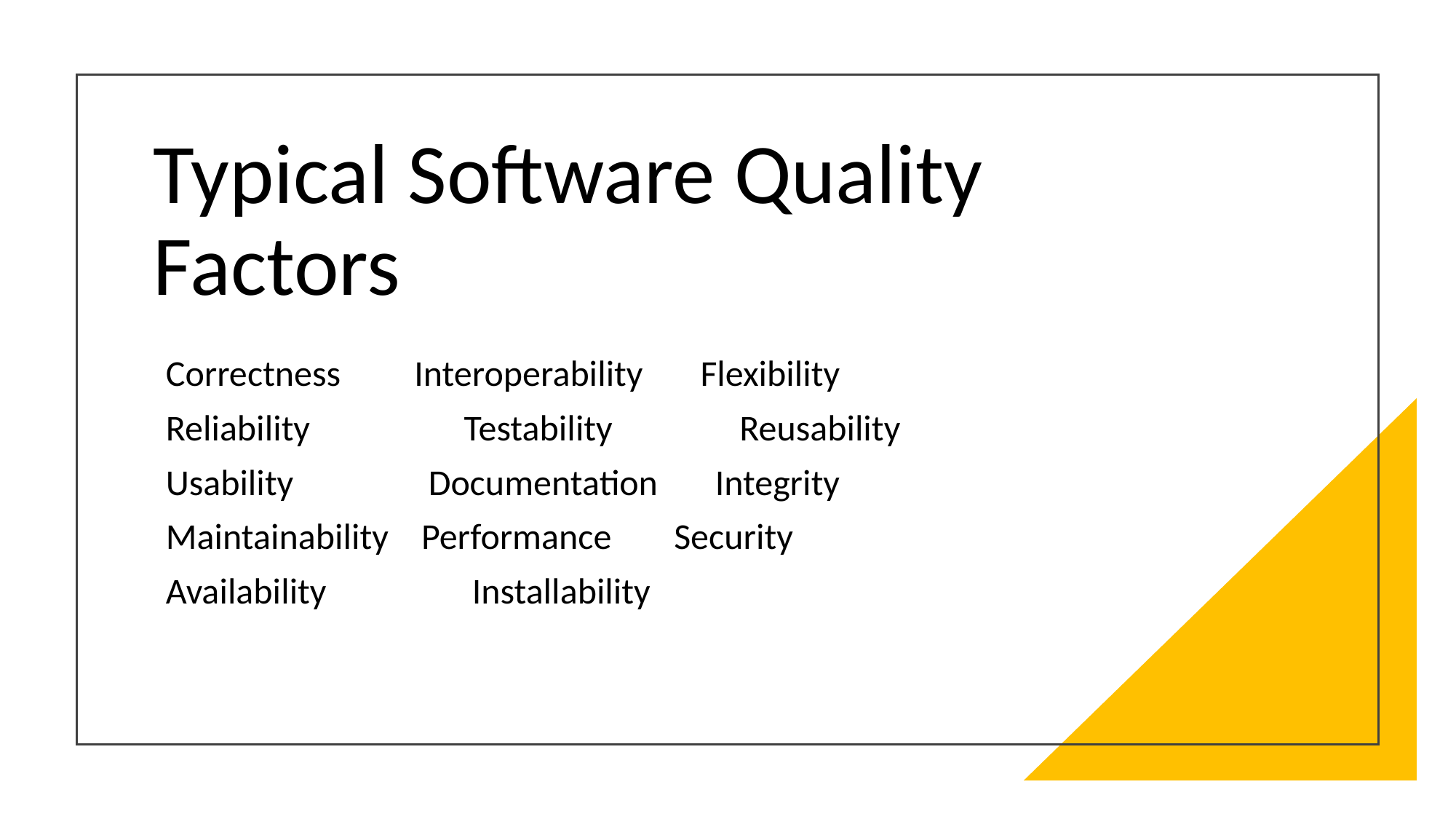

# Typical Software Quality Factors
Correctness         Interoperability       Flexibility
Reliability 	     Testability 	            Reusability
Usability 	              Documentation       Integrity
Maintainability    Performance	    Security
Availability	      Installability